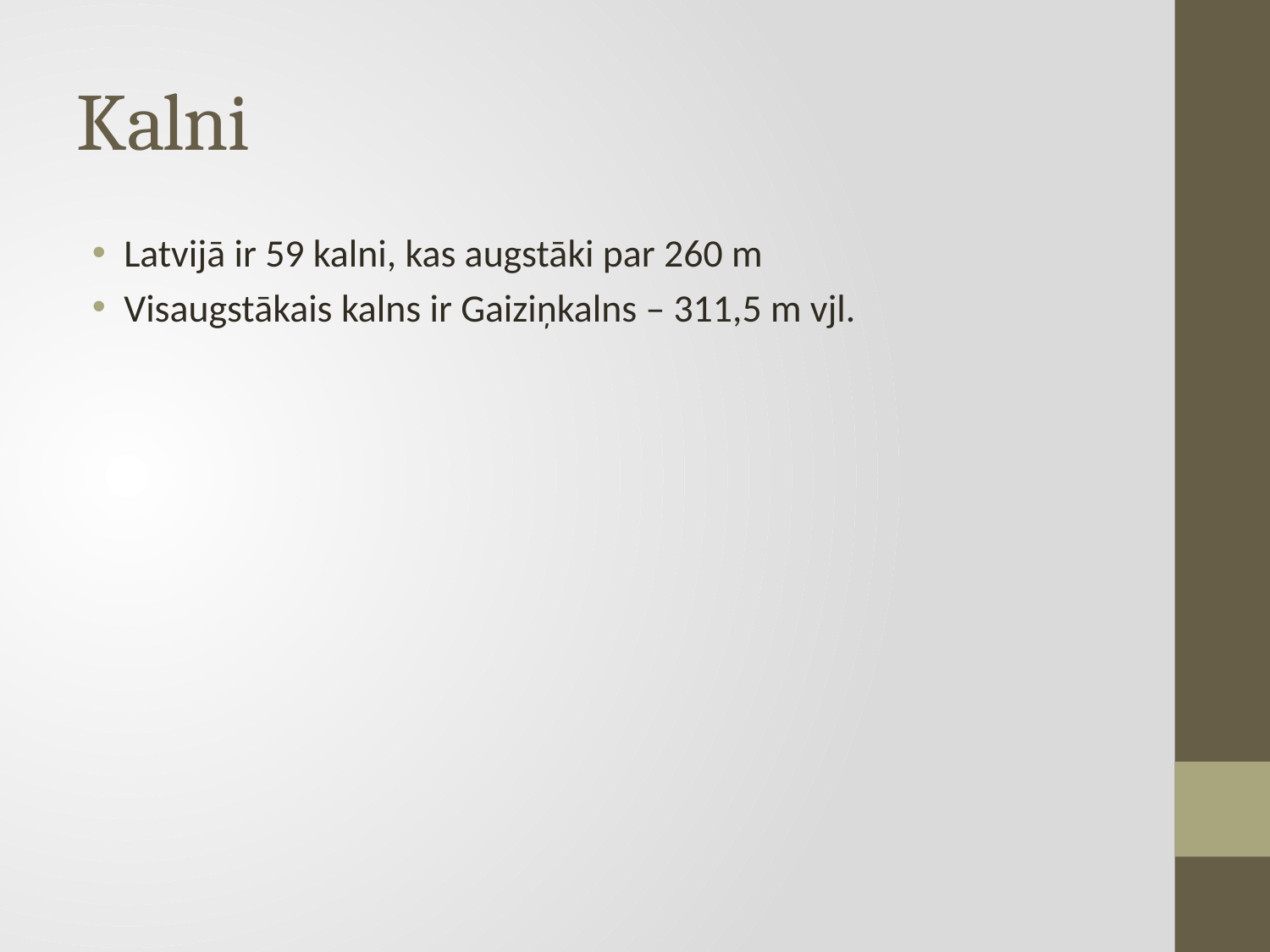

# Kalni
Latvijā ir 59 kalni, kas augstāki par 260 m
Visaugstākais kalns ir Gaiziņkalns – 311,5 m vjl.